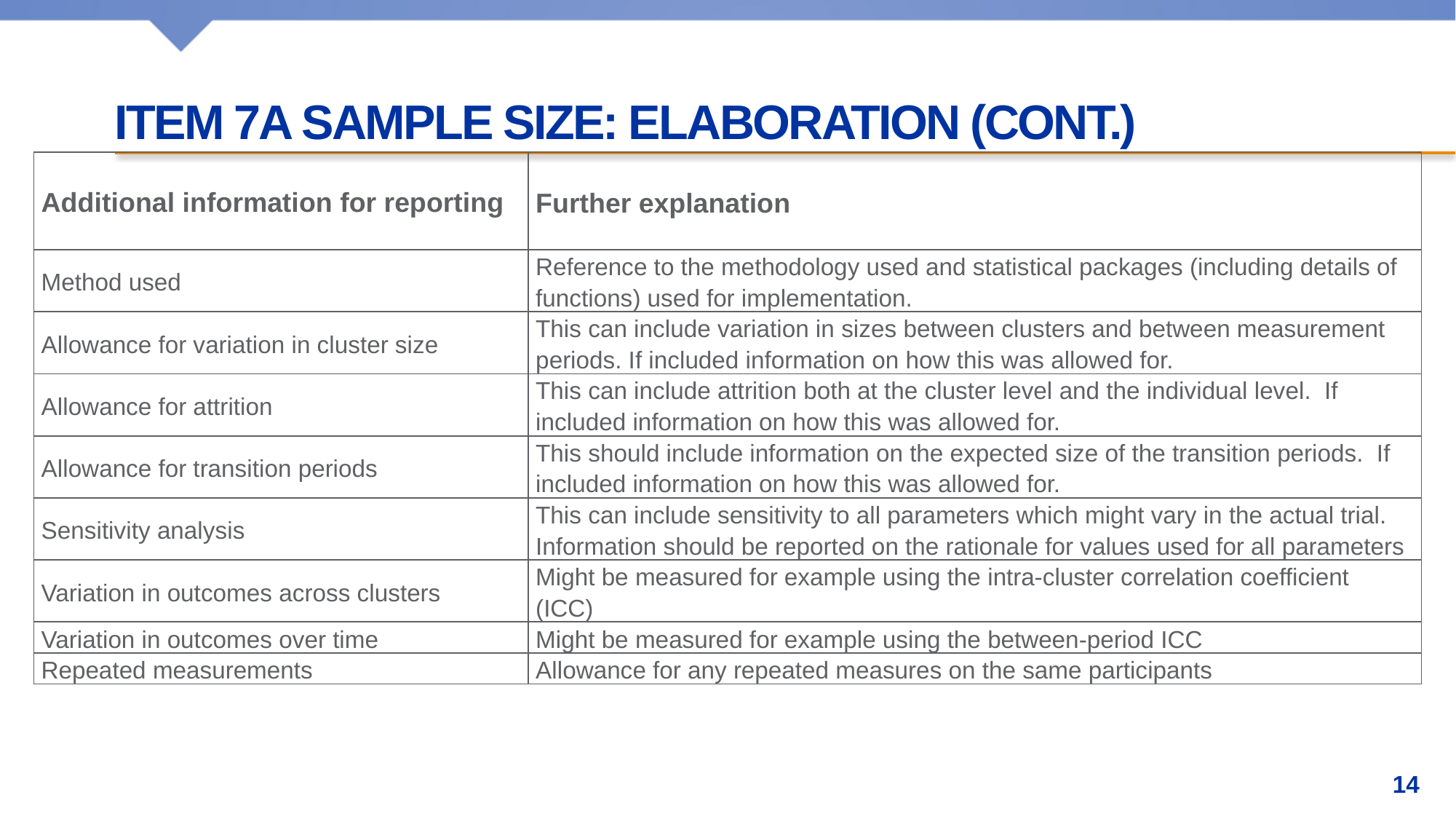

# Item 7a sample size: Elaboration (cont.)
| Additional information for reporting | Further explanation |
| --- | --- |
| Method used | Reference to the methodology used and statistical packages (including details of functions) used for implementation. |
| Allowance for variation in cluster size | This can include variation in sizes between clusters and between measurement periods. If included information on how this was allowed for. |
| Allowance for attrition | This can include attrition both at the cluster level and the individual level. If included information on how this was allowed for. |
| Allowance for transition periods | This should include information on the expected size of the transition periods. If included information on how this was allowed for. |
| Sensitivity analysis | This can include sensitivity to all parameters which might vary in the actual trial. Information should be reported on the rationale for values used for all parameters |
| Variation in outcomes across clusters | Might be measured for example using the intra-cluster correlation coefficient (ICC) |
| Variation in outcomes over time | Might be measured for example using the between-period ICC |
| Repeated measurements | Allowance for any repeated measures on the same participants |
14